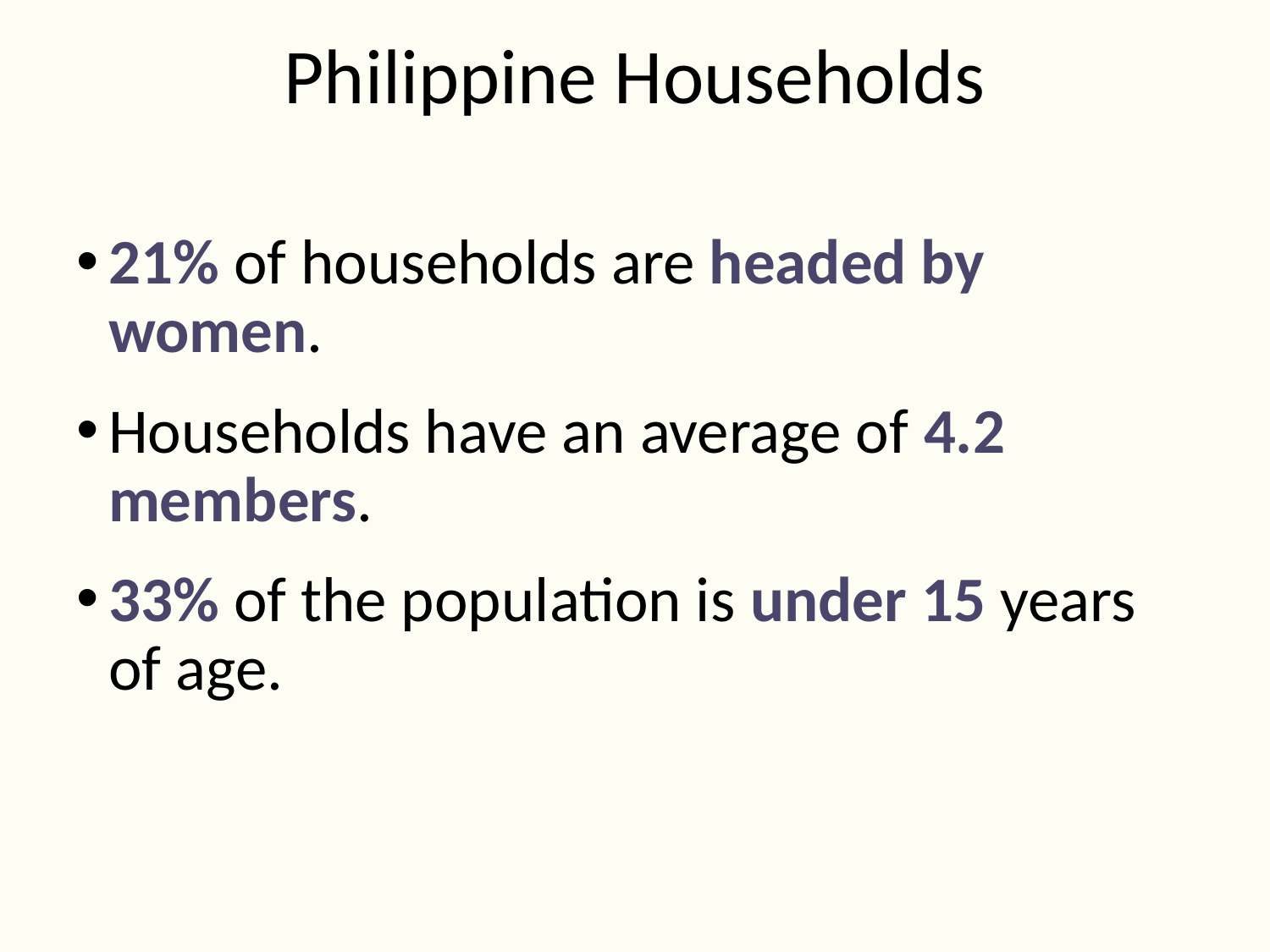

# Philippine Households
21% of households are headed by women.
Households have an average of 4.2 members.
33% of the population is under 15 years of age.